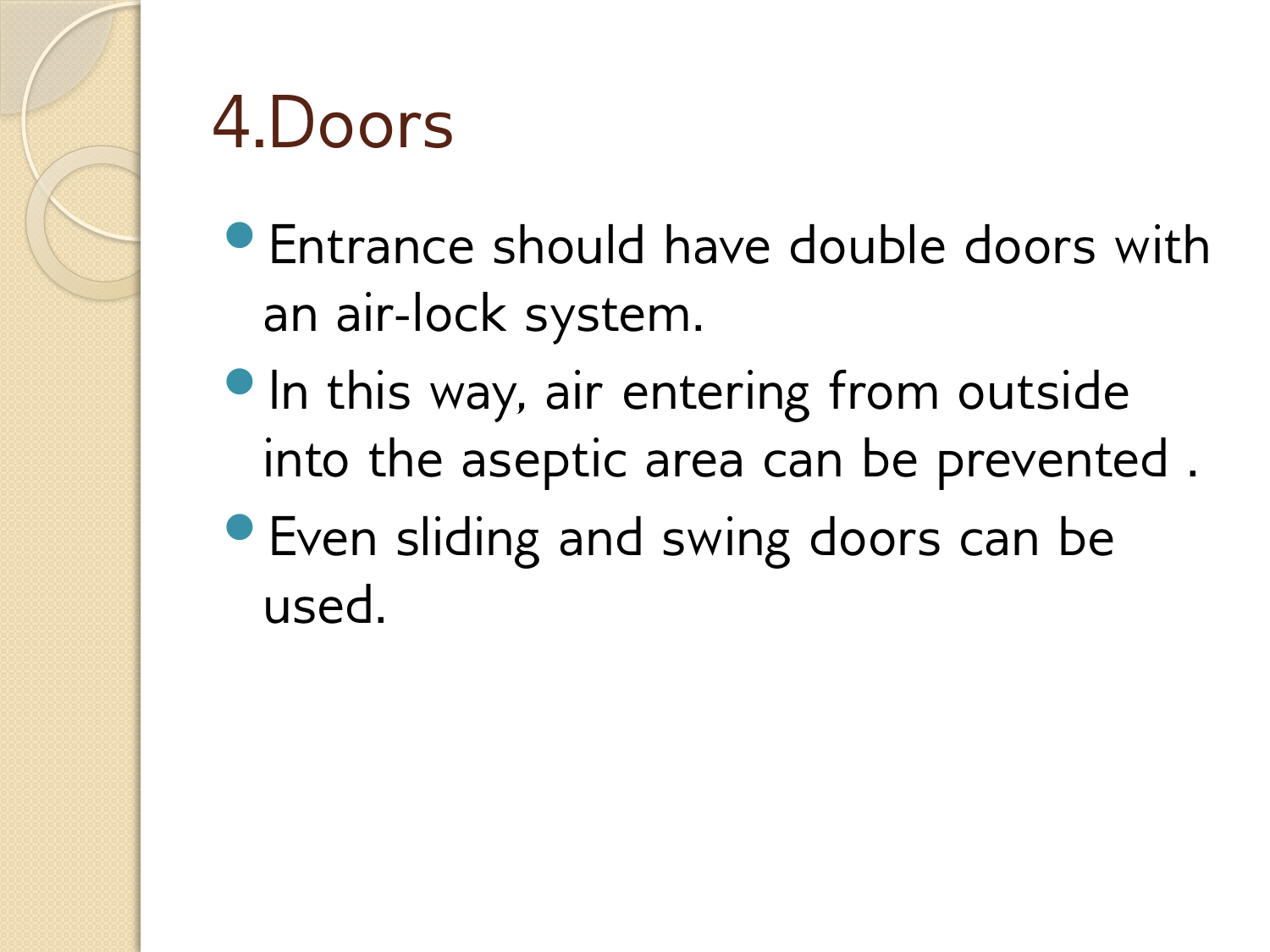

# 4.Doors
Entrance should have double doors with an air-lock system.
In this way, air entering from outside into the aseptic area can be prevented .
Even sliding and swing doors can be used.